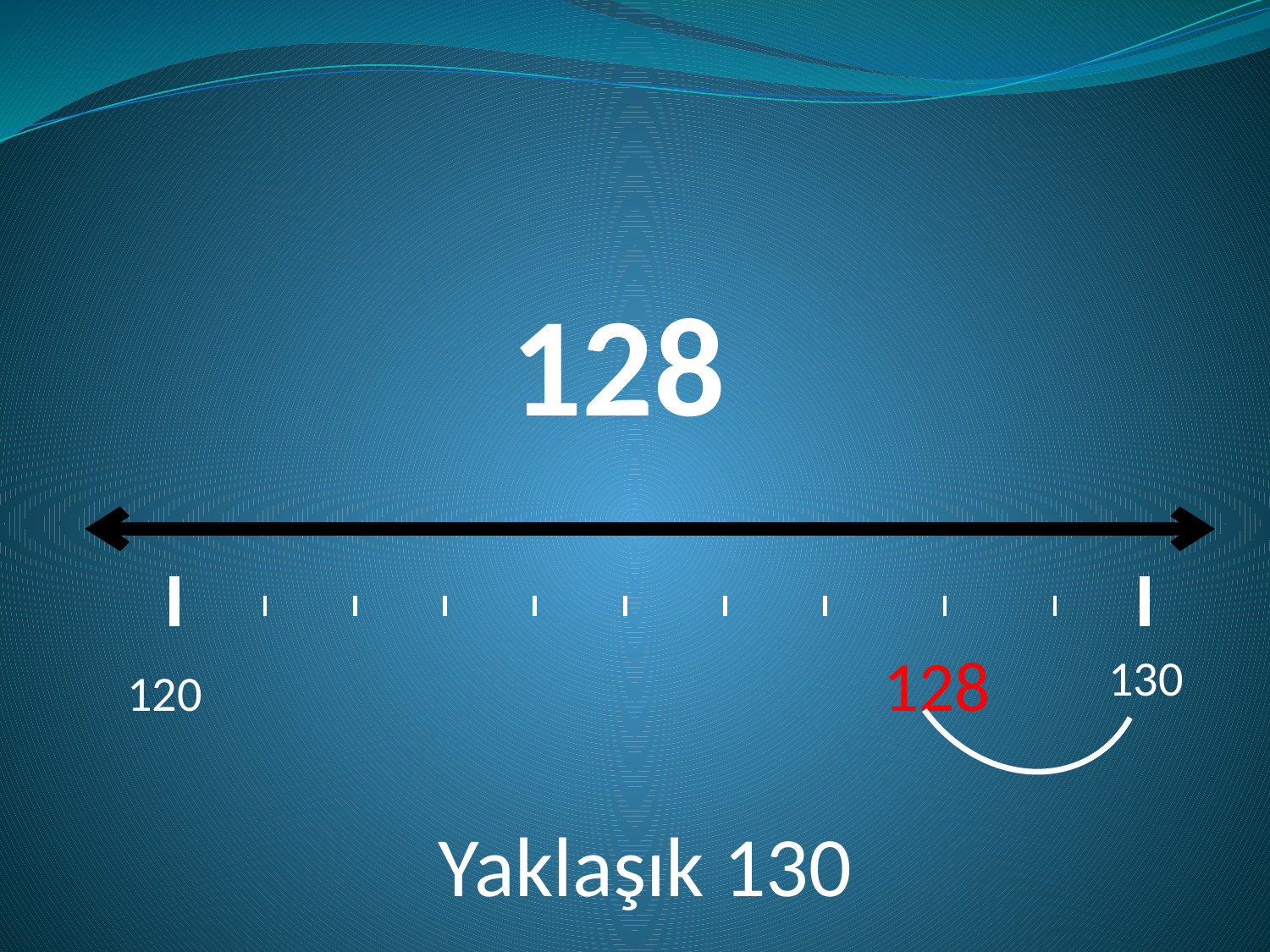

# 128

 128
 130
120
Yaklaşık 130